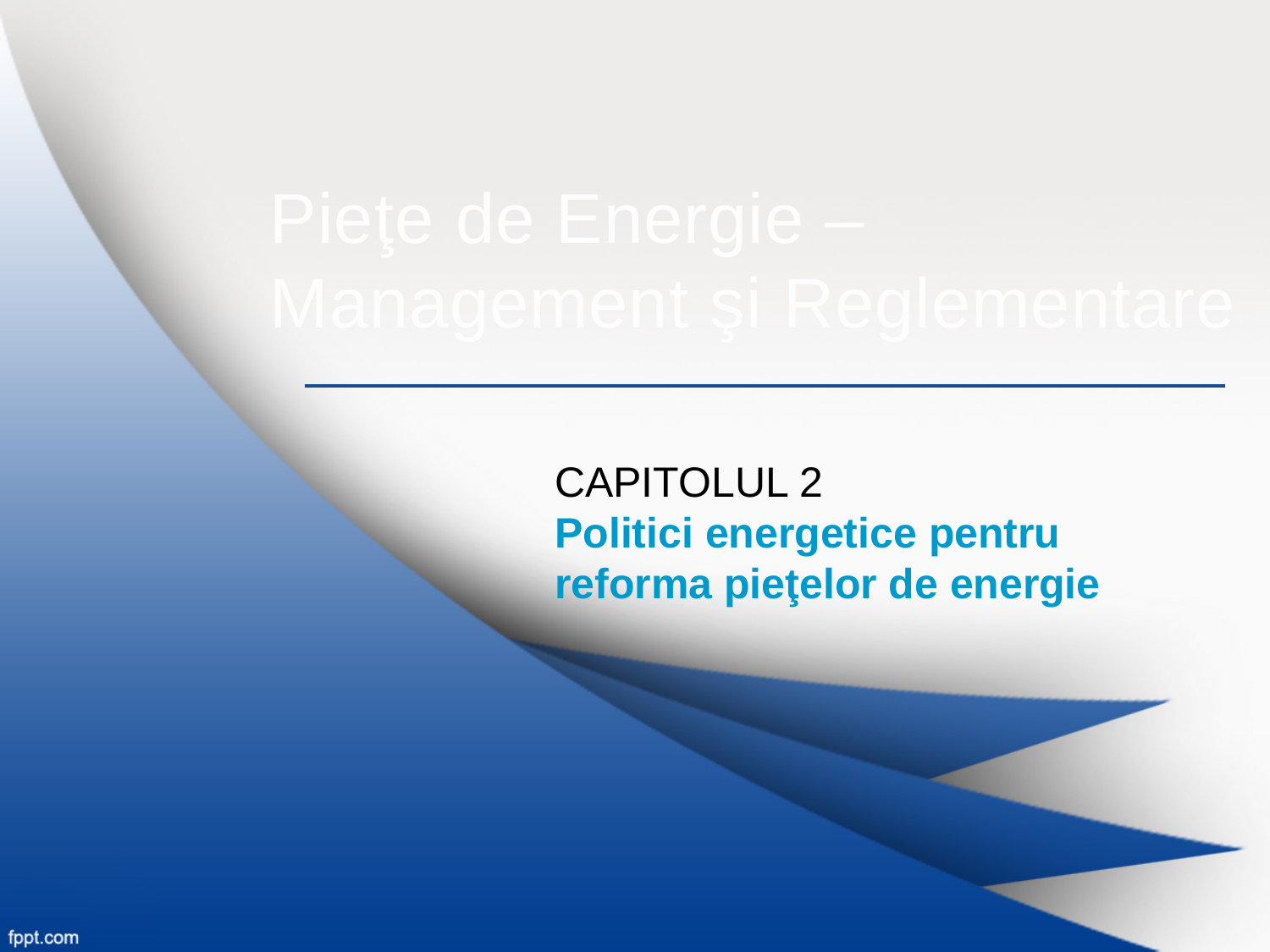

Pieţe de Energie –
Management şi Reglementare

CAPITOLUL 2
Politici energetice pentru reforma pieţelor de energie